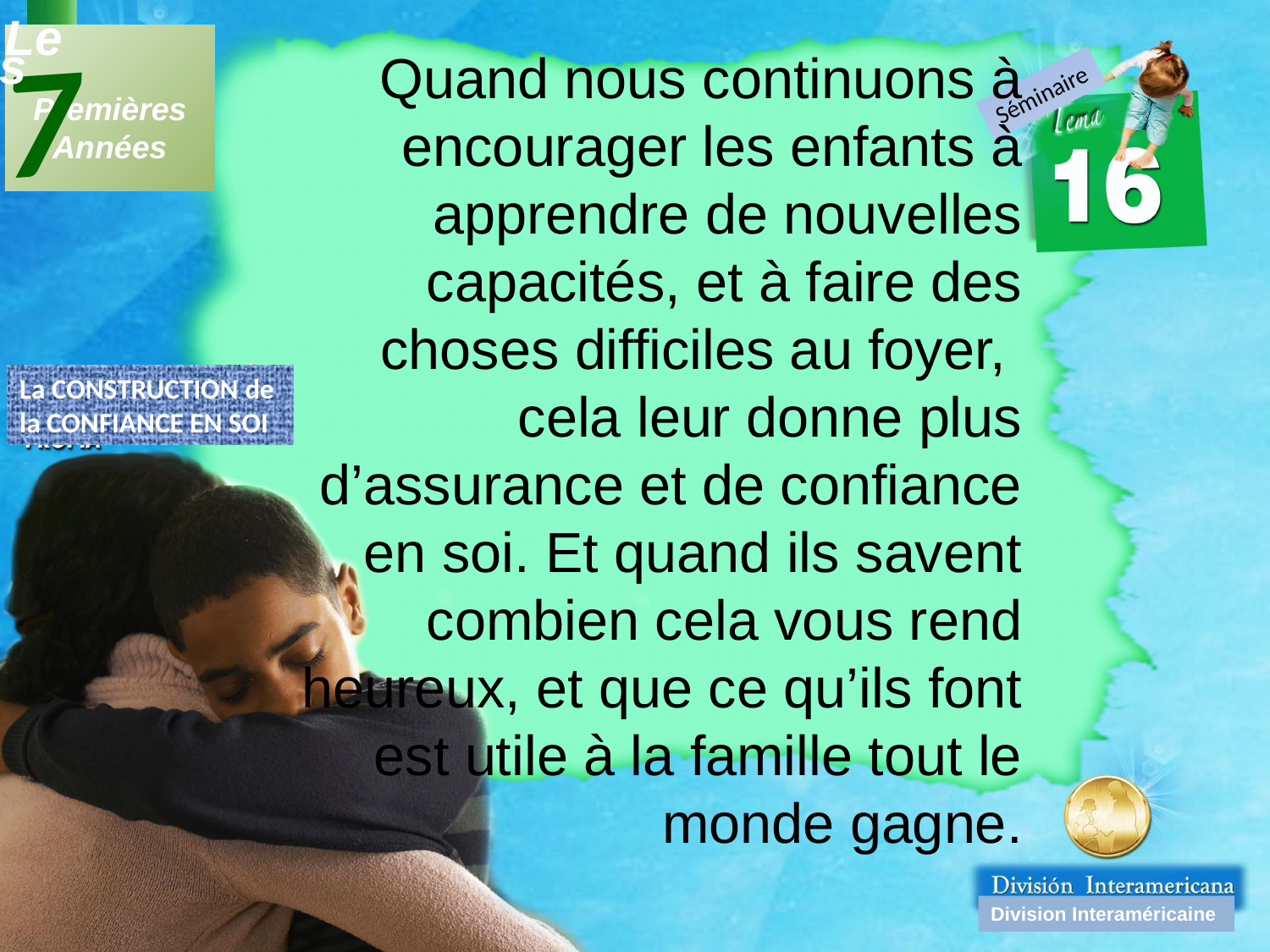

7
Les
         Premières
Années
Quand nous continuons à encourager les enfants à apprendre de nouvelles capacités, et à faire des choses difficiles au foyer,  cela leur donne plus d’assurance et de confiance en soi. Et quand ils savent combien cela vous rend heureux, et que ce qu’ils font est utile à la famille tout le monde gagne.
Séminaire
La CONSTRUCTION de
la CONFIANCE EN SOI
Division Interaméricaine